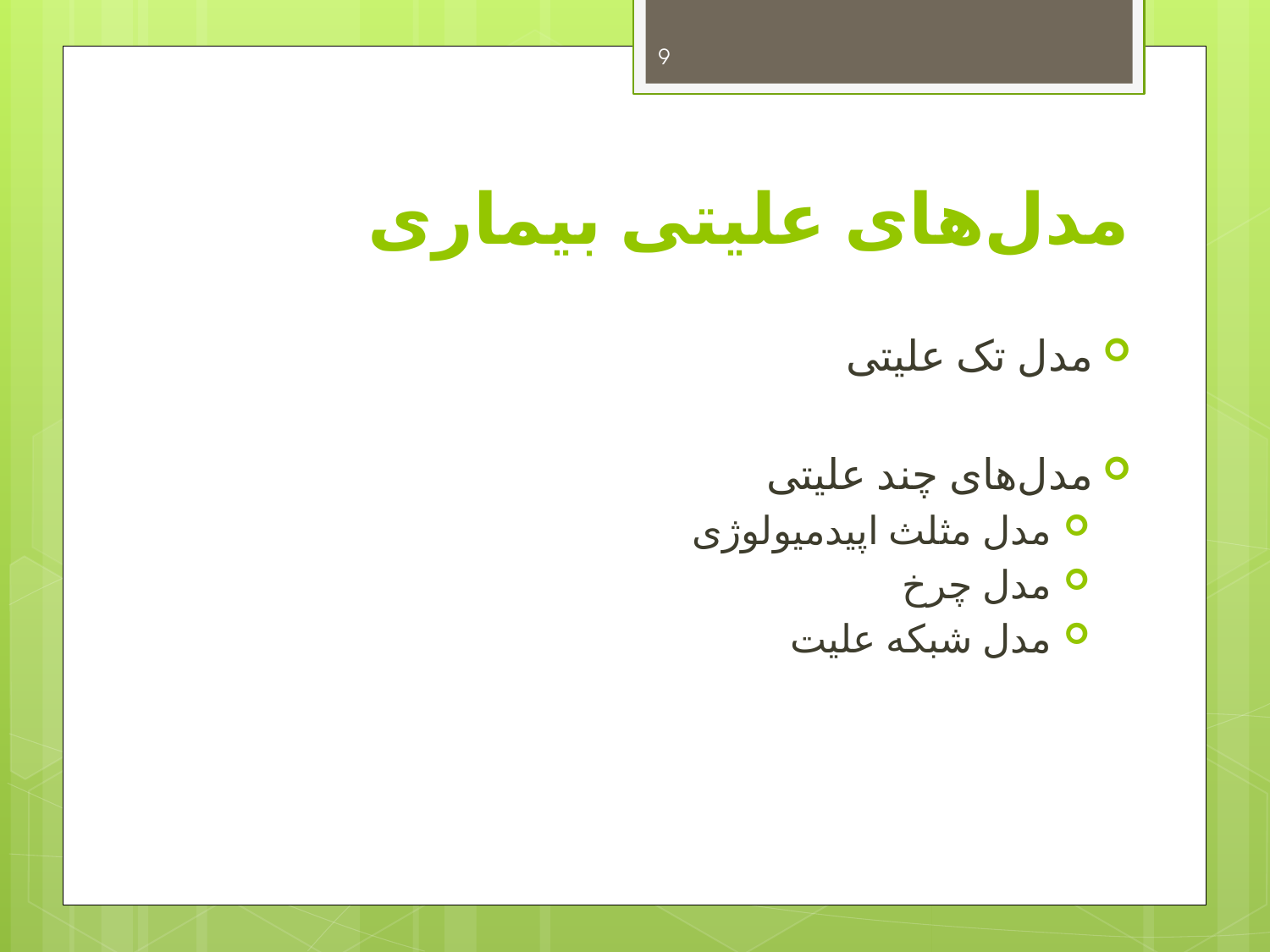

9
# مدل‌های علیتی بیماری
مدل تک علیتی

مدل‌های چند علیتی
مدل مثلث اپیدمیولوژی
مدل چرخ
مدل شبکه علیت